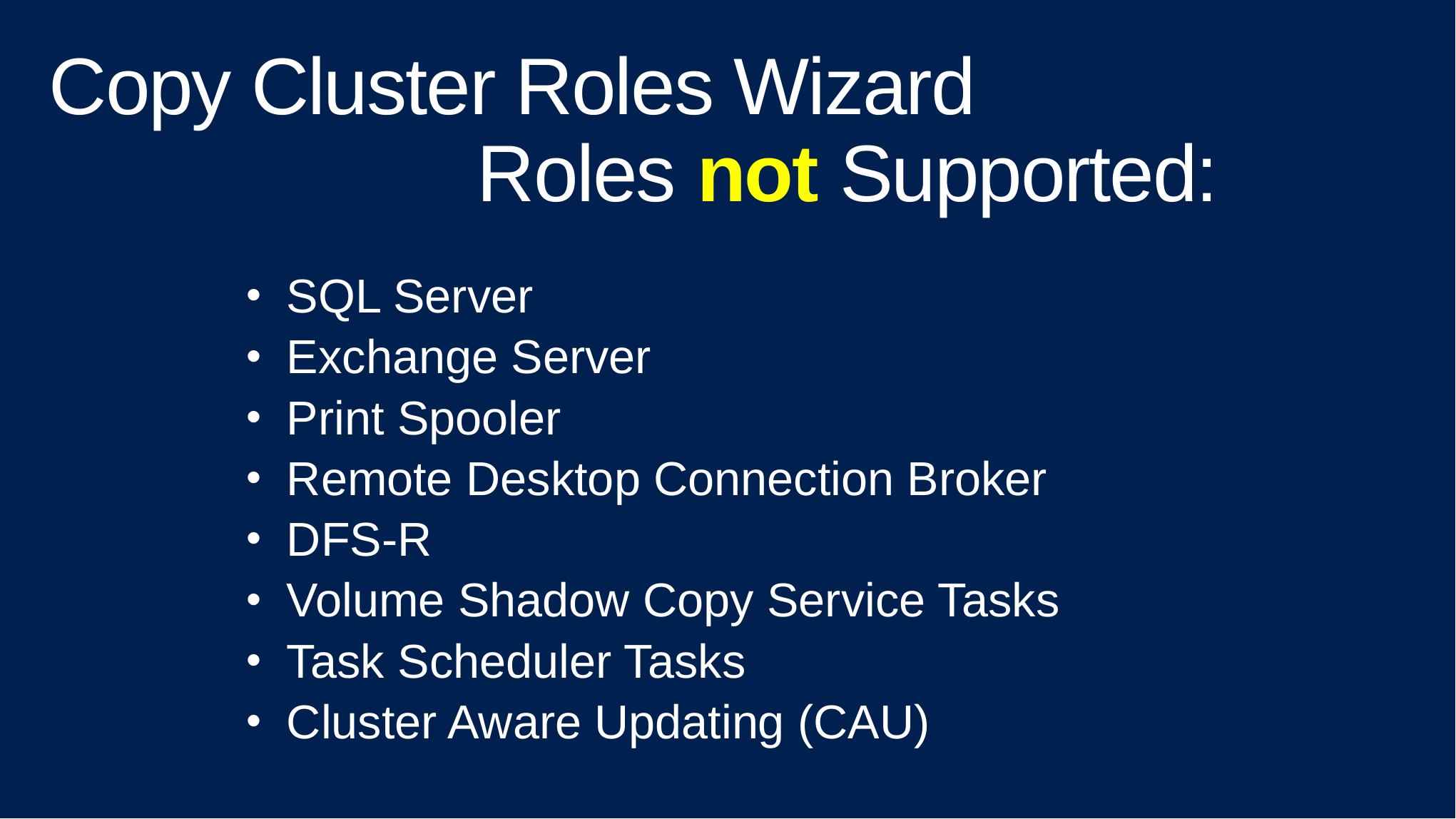

# Copy Cluster Roles Wizard Roles not Supported:
SQL Server
Exchange Server
Print Spooler
Remote Desktop Connection Broker
DFS-R
Volume Shadow Copy Service Tasks
Task Scheduler Tasks
Cluster Aware Updating (CAU)